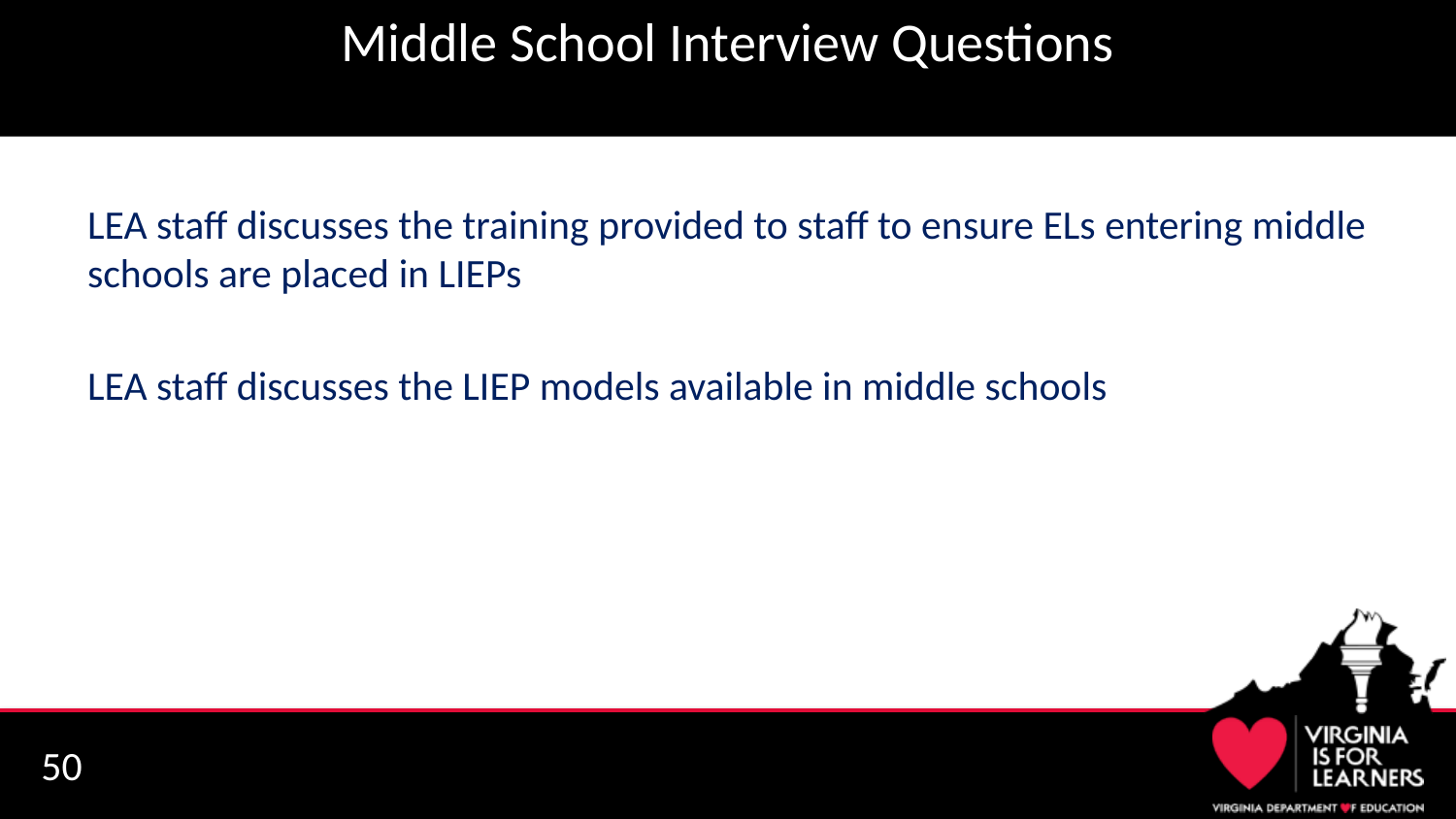

# Middle School Interview Questions
LEA staff discusses the training provided to staff to ensure ELs entering middle schools are placed in LIEPs

LEA staff discusses the LIEP models available in middle schools